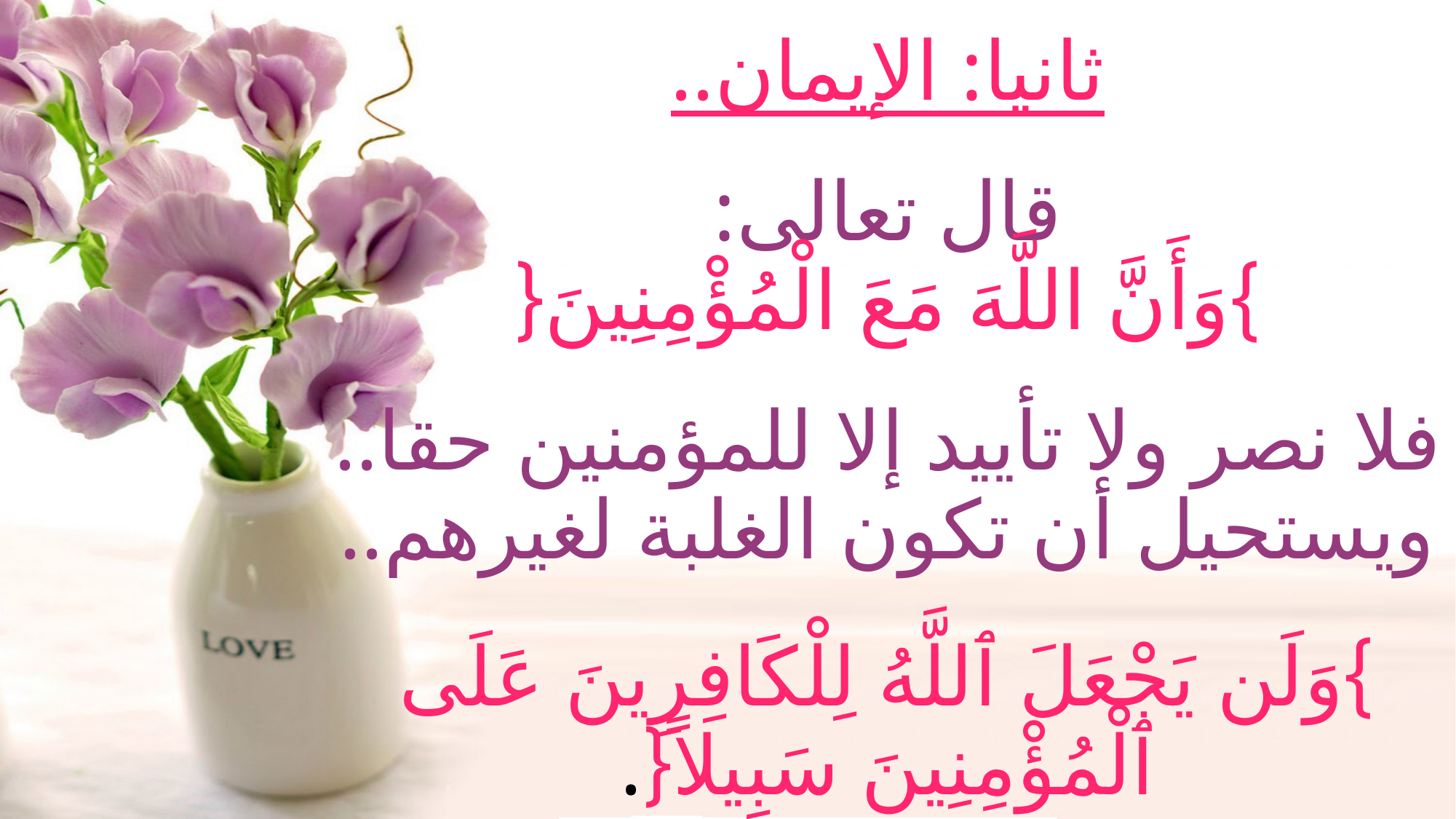

# ثانيا: الإيمان.. قال تعالى: }وَأَنَّ اللَّهَ مَعَ الْمُؤْمِنِينَ{ فلا نصر ولا تأييد إلا للمؤمنين حقا.. ويستحيل أن تكون الغلبة لغيرهم.. }وَلَن يَجْعَلَ ٱللَّهُ لِلْكَافِرِينَ عَلَى ٱلْمُؤْمِنِينَ سَبِيلاً{.